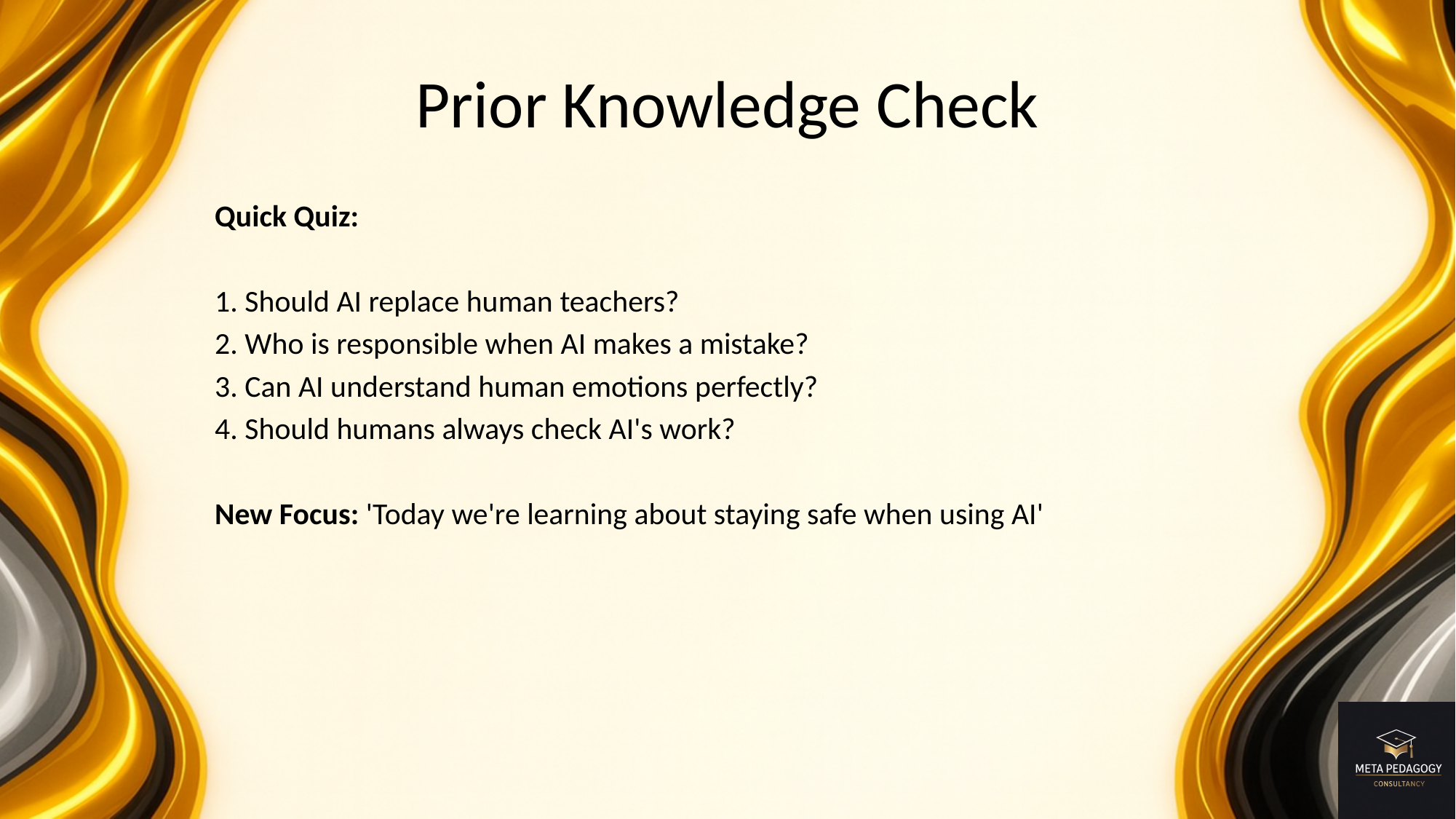

# Prior Knowledge Check
Quick Quiz:

1. Should AI replace human teachers?
2. Who is responsible when AI makes a mistake?
3. Can AI understand human emotions perfectly?
4. Should humans always check AI's work?

New Focus: 'Today we're learning about staying safe when using AI'